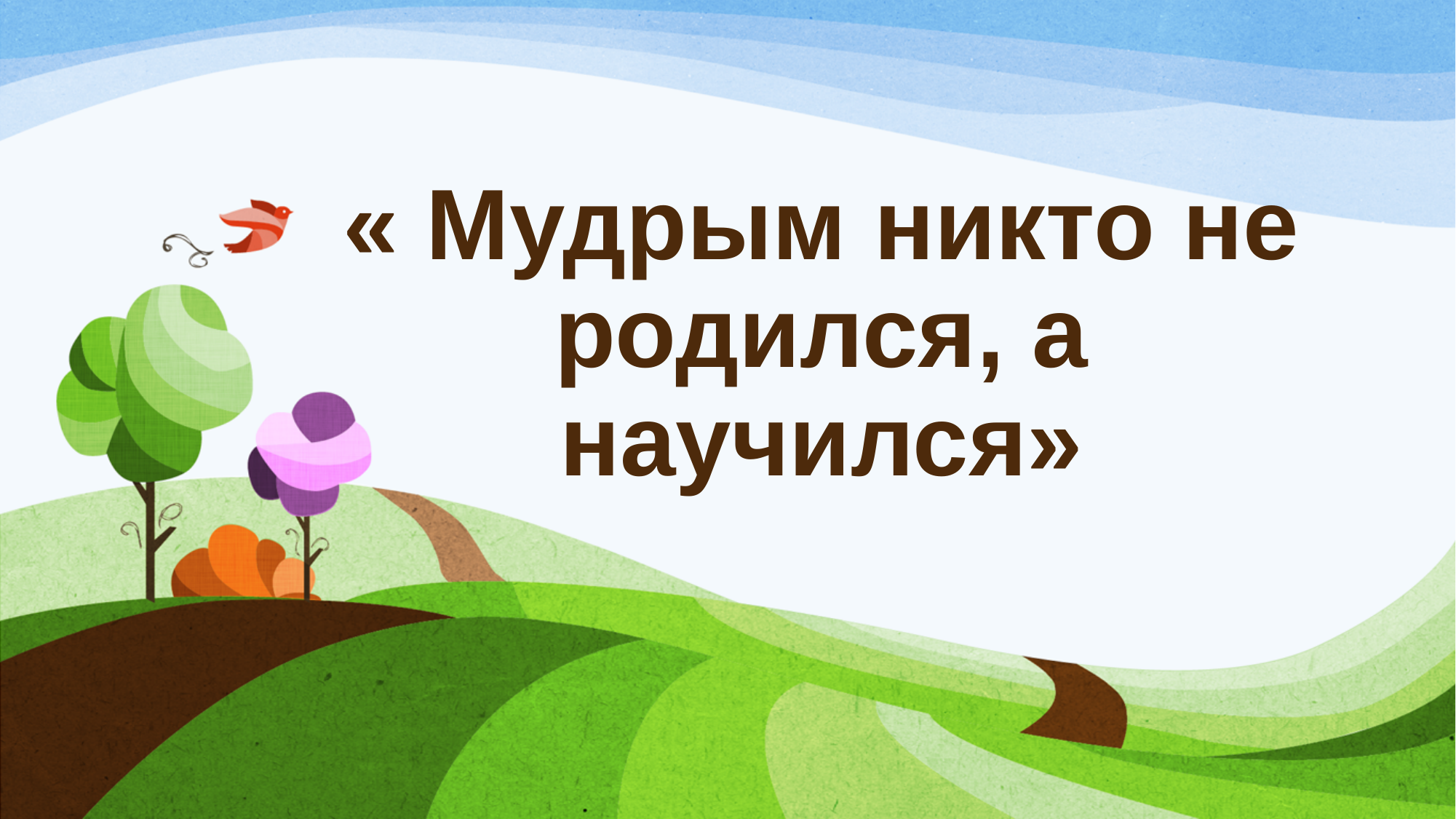

# « Мудрым никто не родился, а научился»